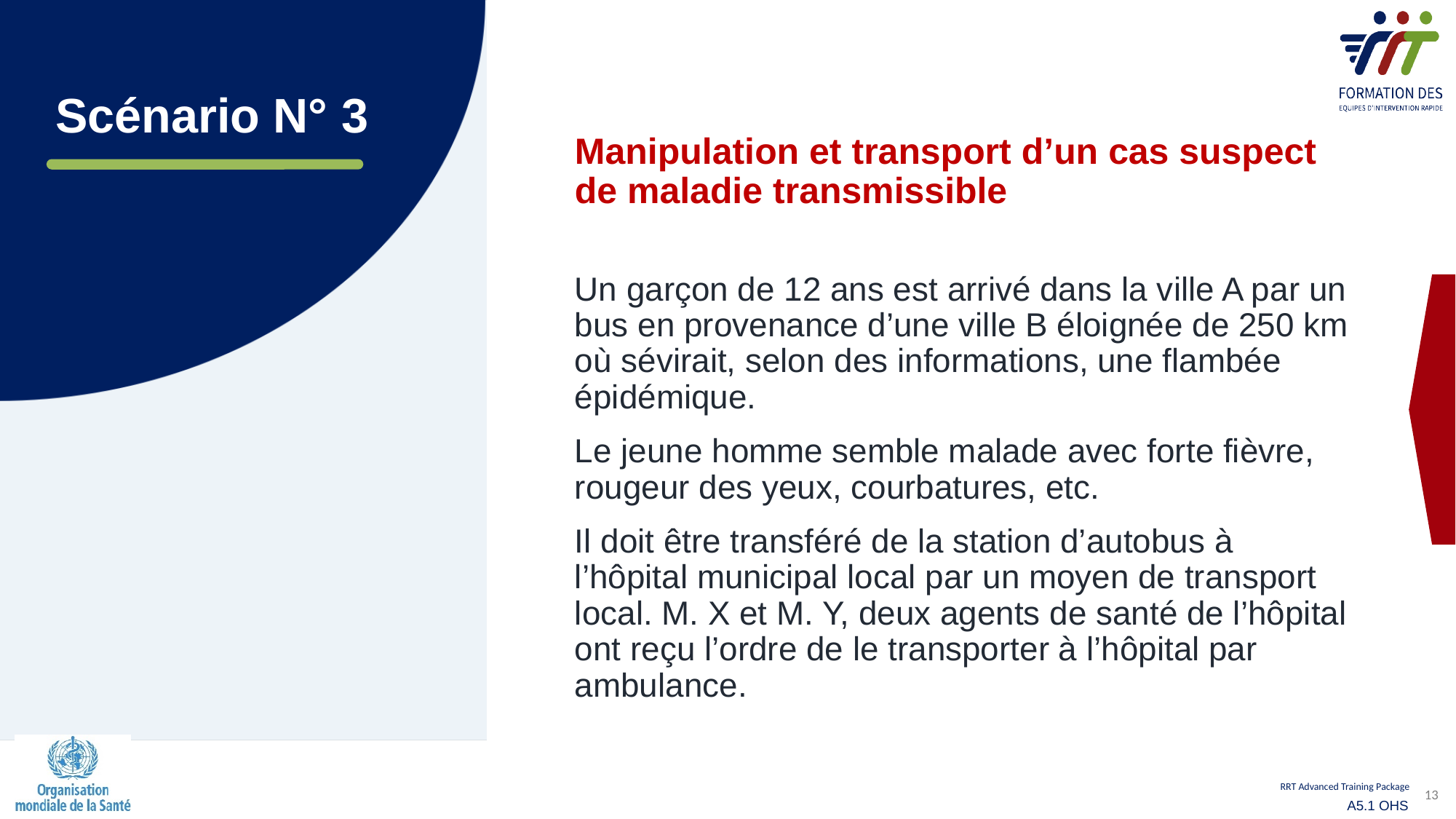

Scénario N° 3
Manipulation et transport d’un cas suspect de maladie transmissible

Un garçon de 12 ans est arrivé dans la ville A par un bus en provenance d’une ville B éloignée de 250 km où sévirait, selon des informations, une flambée épidémique.
Le jeune homme semble malade avec forte fièvre, rougeur des yeux, courbatures, etc.
Il doit être transféré de la station d’autobus à l’hôpital municipal local par un moyen de transport local. M. X et M. Y, deux agents de santé de l’hôpital ont reçu l’ordre de le transporter à l’hôpital par ambulance.